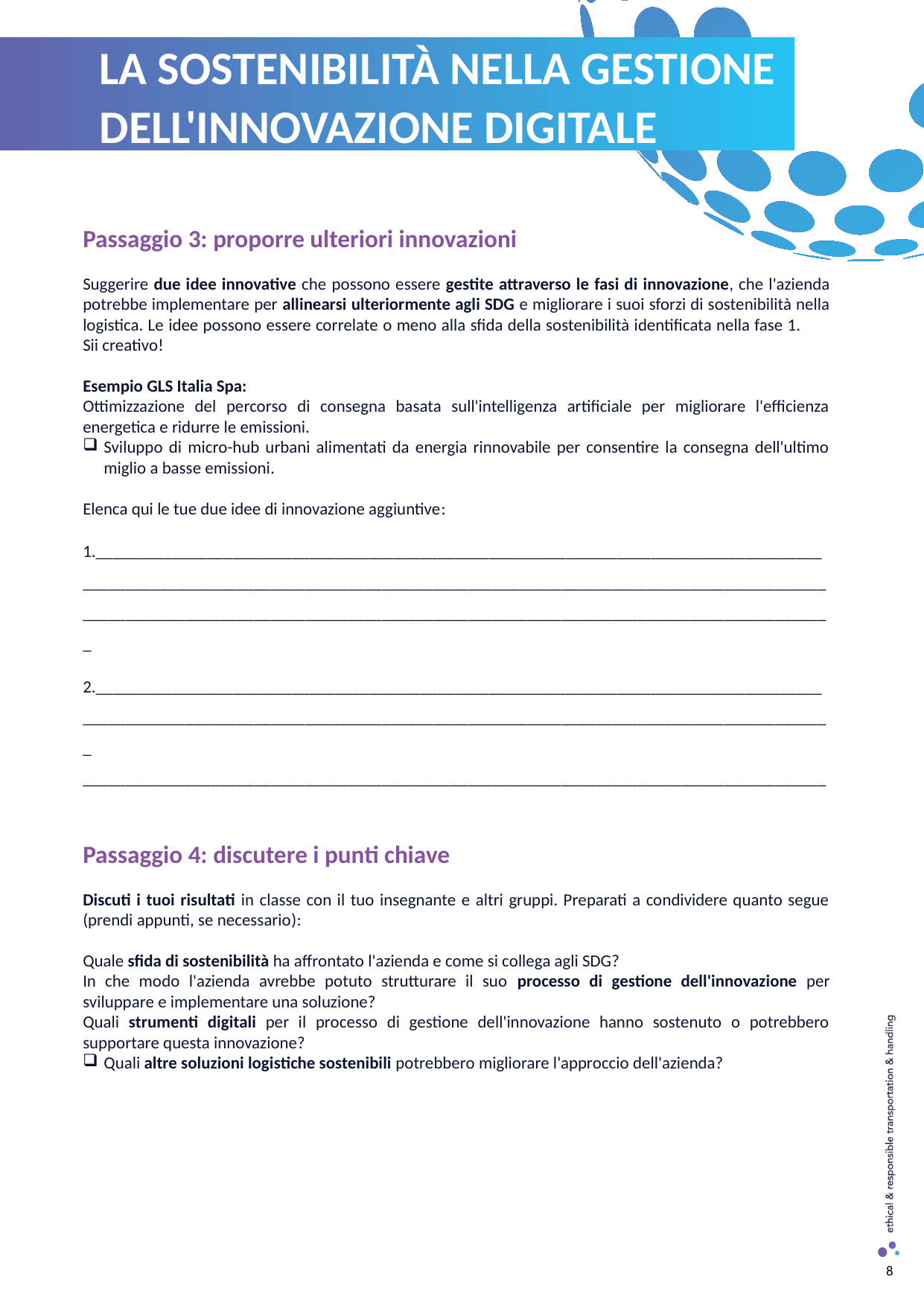

LA SOSTENIBILITÀ NELLA GESTIONE DELL'INNOVAZIONE DIGITALE
Passaggio 3: proporre ulteriori innovazioni

Suggerire due idee innovative che possono essere gestite attraverso le fasi di innovazione, che l'azienda potrebbe implementare per allinearsi ulteriormente agli SDG e migliorare i suoi sforzi di sostenibilità nella logistica. Le idee possono essere correlate o meno alla sfida della sostenibilità identificata nella fase 1.       Sii creativo!

Esempio GLS Italia Spa:
Ottimizzazione del percorso di consegna basata sull'intelligenza artificiale per migliorare l'efficienza energetica e ridurre le emissioni.
Sviluppo di micro-hub urbani alimentati da energia rinnovabile per consentire la consegna dell'ultimo miglio a basse emissioni.

Elenca qui le tue due idee di innovazione aggiuntive:
1.____________________________________________________________________________________________________________________________________________________________________________________________________________________________________________________________________
2._____________________________________________________________________________________________________________________________________________________________________________
_______________________________________________________________________________________

Passaggio 4: discutere i punti chiave

Discuti i tuoi risultati in classe con il tuo insegnante e altri gruppi. Preparati a condividere quanto segue (prendi appunti, se necessario):

Quale sfida di sostenibilità ha affrontato l'azienda e come si collega agli SDG?
In che modo l'azienda avrebbe potuto strutturare il suo processo di gestione dell'innovazione per sviluppare e implementare una soluzione?
Quali strumenti digitali per il processo di gestione dell'innovazione hanno sostenuto o potrebbero supportare questa innovazione?
Quali altre soluzioni logistiche sostenibili potrebbero migliorare l'approccio dell'azienda?
8